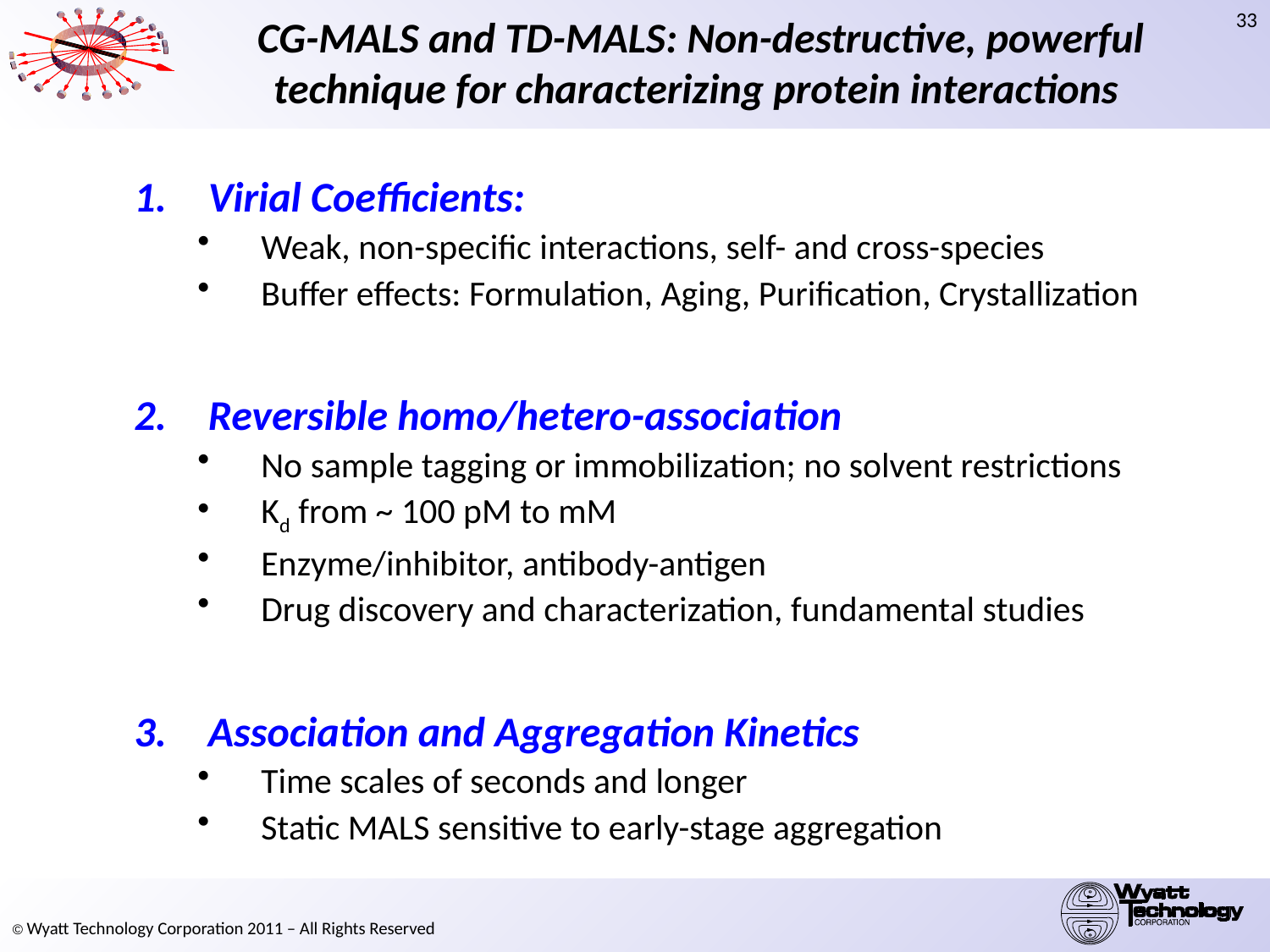

# CG-MALS and TD-MALS: Non-destructive, powerful technique for characterizing protein interactions

Virial Coefficients:
Weak, non-specific interactions, self- and cross-species
Buffer effects: Formulation, Aging, Purification, Crystallization

Reversible homo/hetero-association
No sample tagging or immobilization; no solvent restrictions
Kd from ~ 100 pM to mM
Enzyme/inhibitor, antibody-antigen
Drug discovery and characterization, fundamental studies

Association and Aggregation Kinetics
Time scales of seconds and longer
Static MALS sensitive to early-stage aggregation